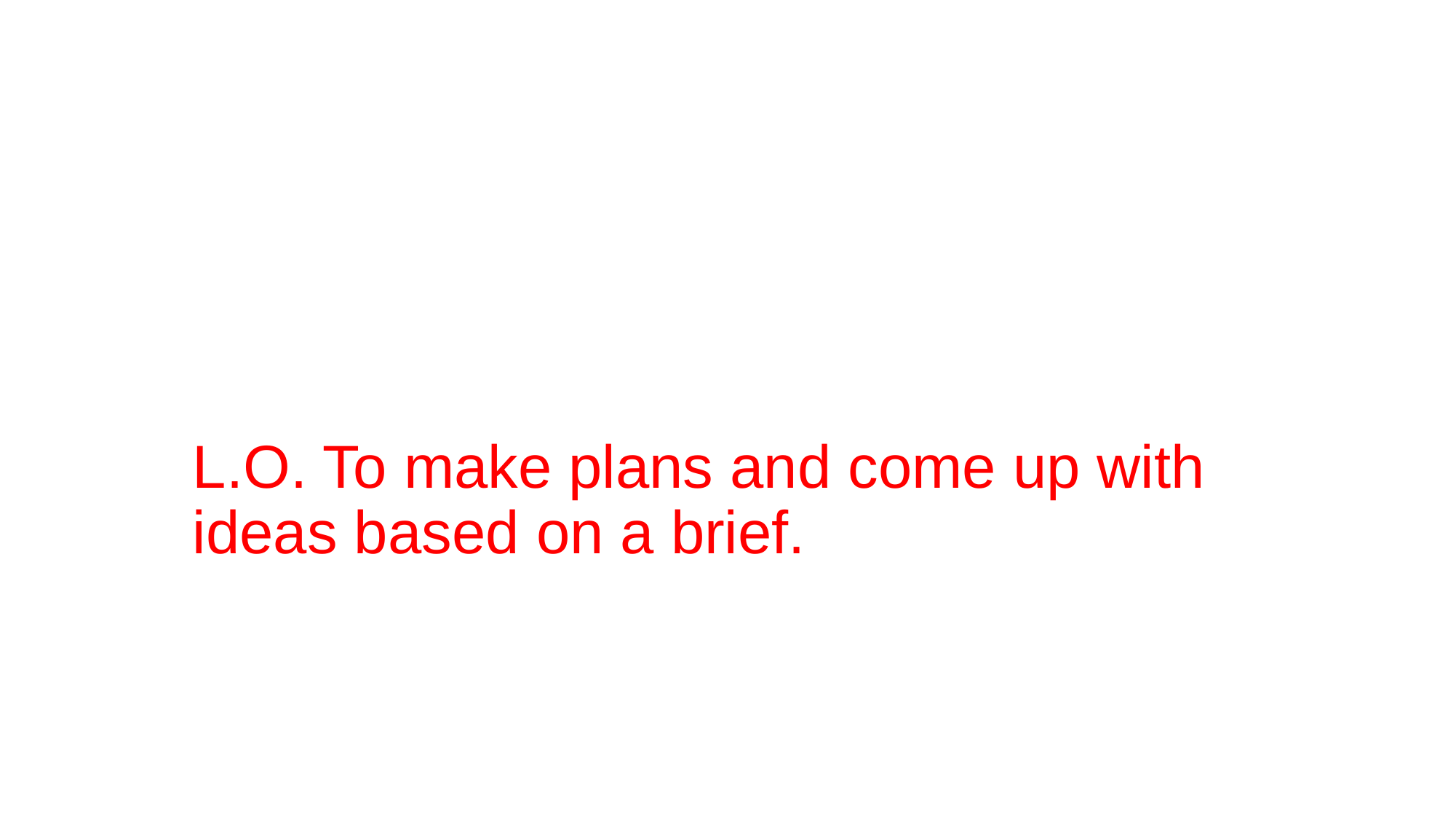

#
L.O. To make plans and come up with ideas based on a brief.